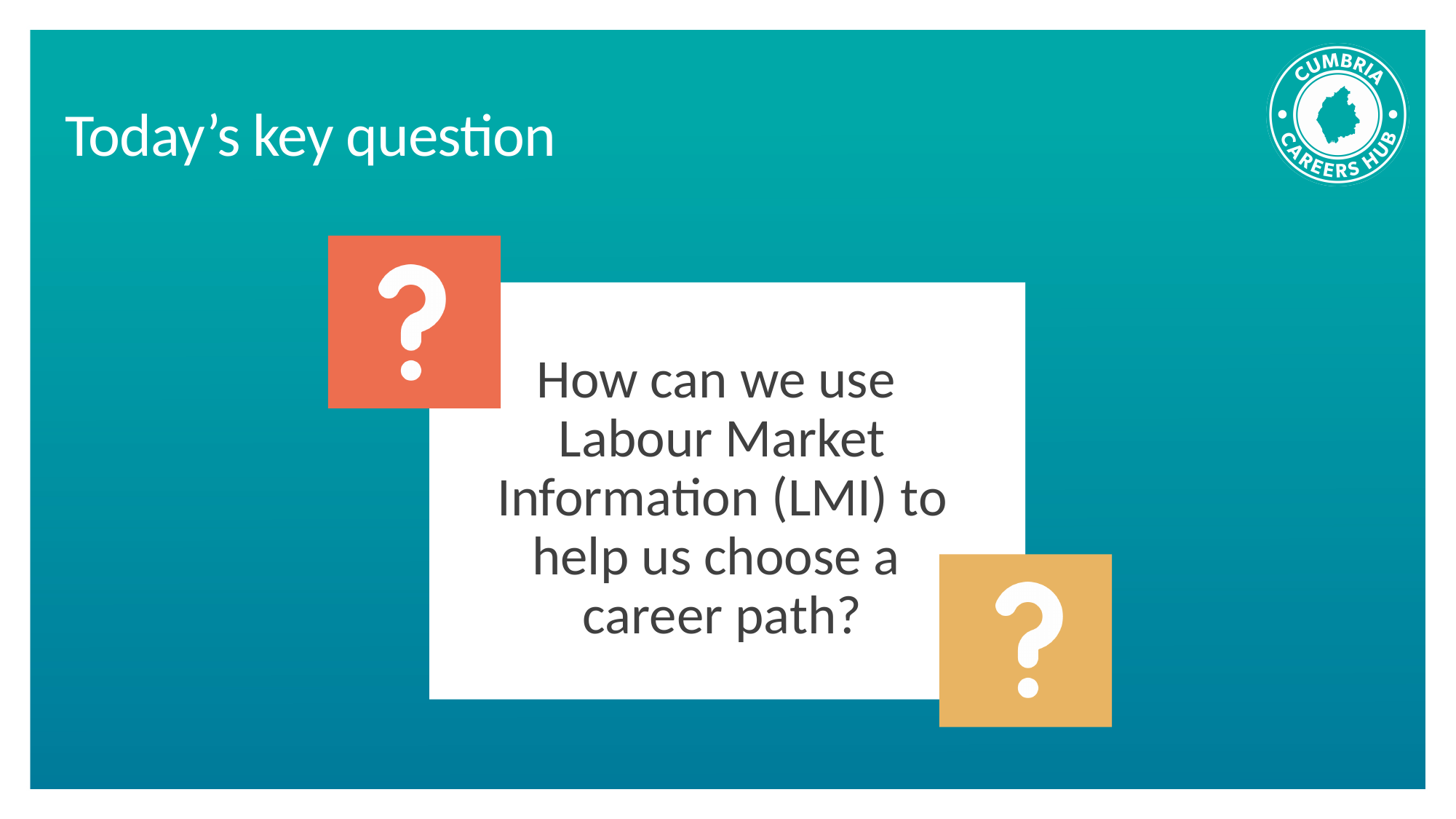

# Today’s key question
How can we use
Labour Market Information (LMI) to help us choose a
career path?